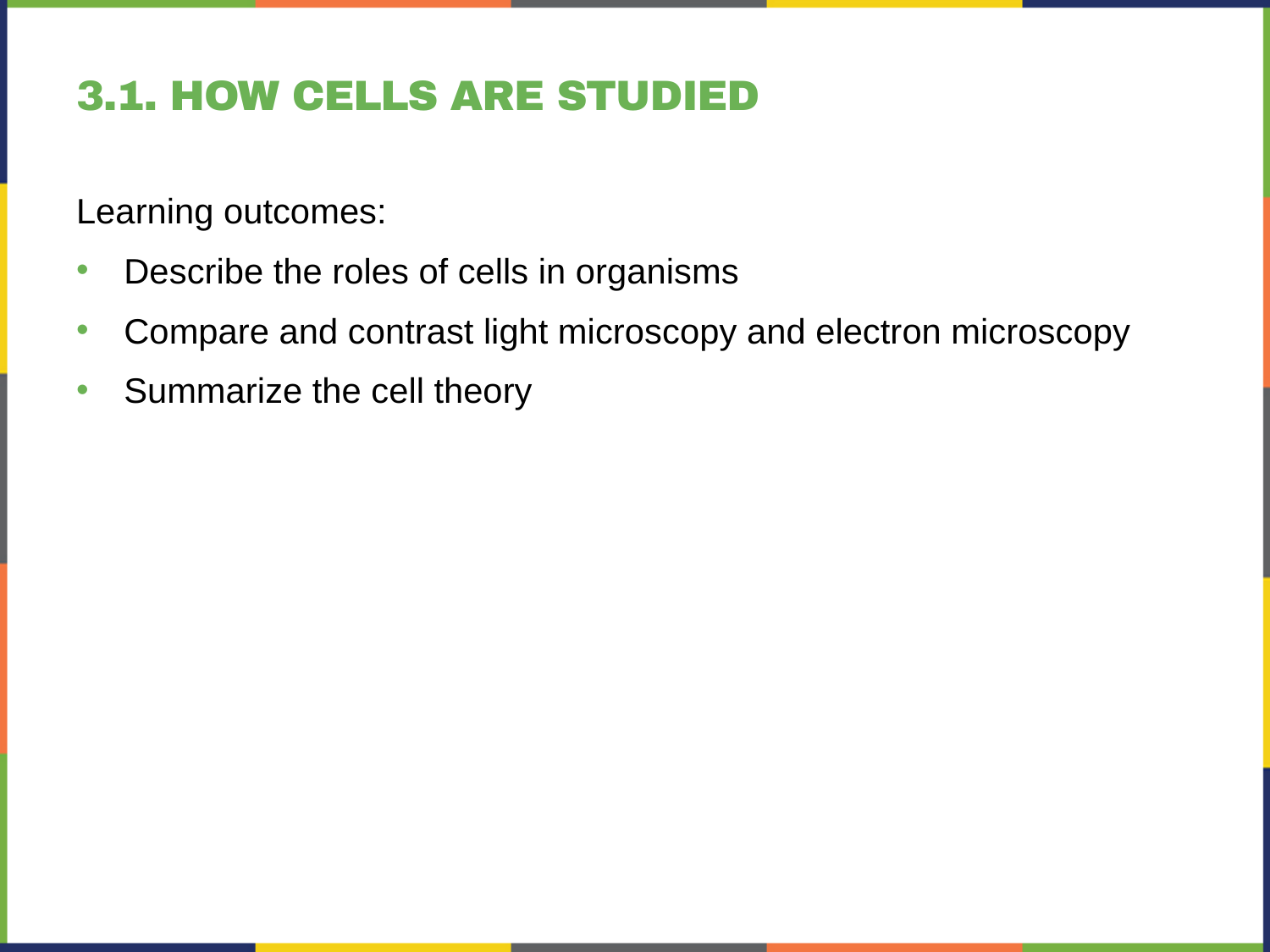

# 3.1. how cells are studied
Learning outcomes:
Describe the roles of cells in organisms
Compare and contrast light microscopy and electron microscopy
Summarize the cell theory